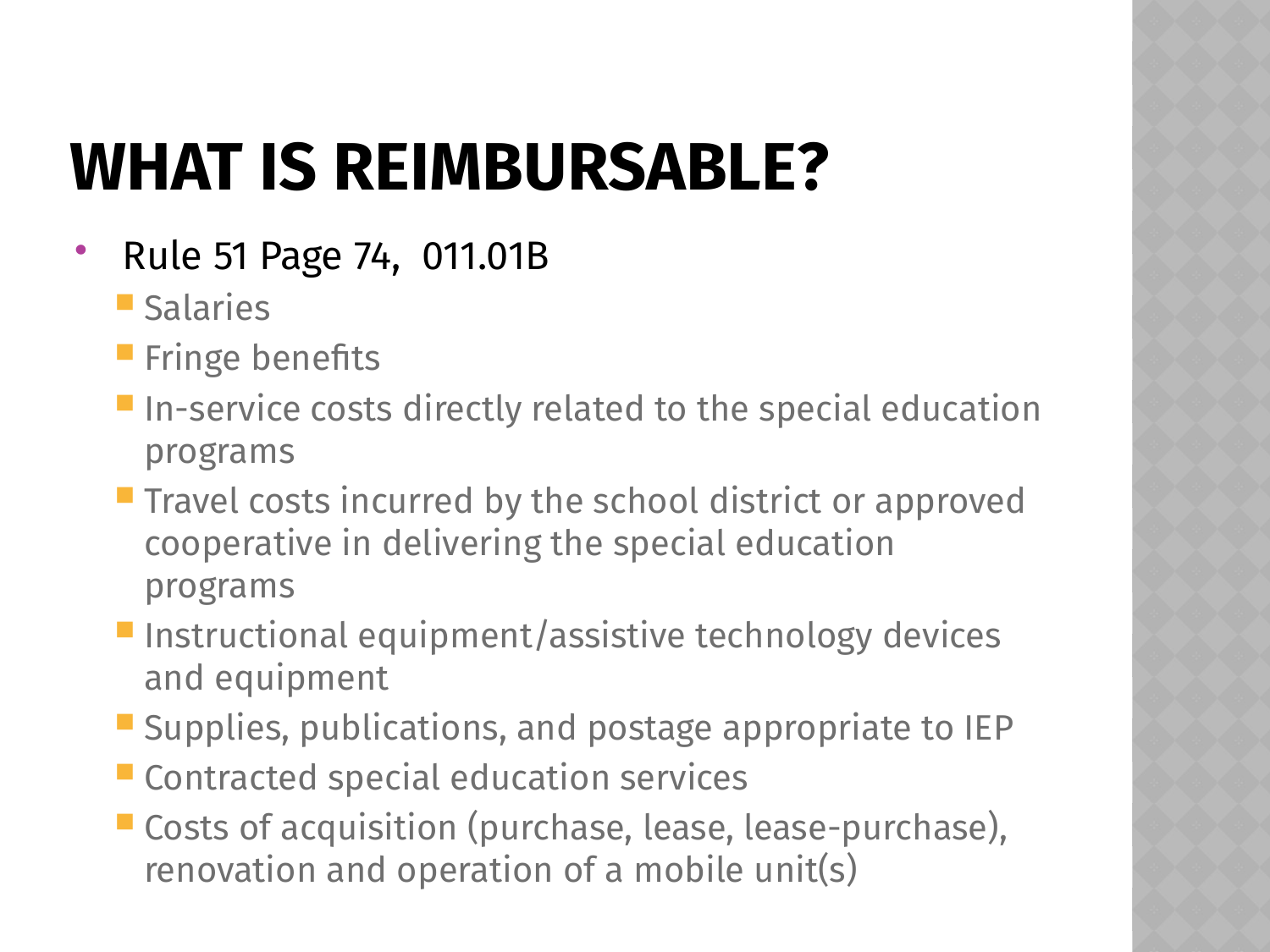

# What is Reimbursable?
 Rule 51 Page 74,  011.01B
Salaries
Fringe benefits
In-service costs directly related to the special education programs
Travel costs incurred by the school district or approved cooperative in delivering the special education programs
Instructional equipment/assistive technology devices and equipment
Supplies, publications, and postage appropriate to IEP
Contracted special education services
Costs of acquisition (purchase, lease, lease-purchase), renovation and operation of a mobile unit(s)